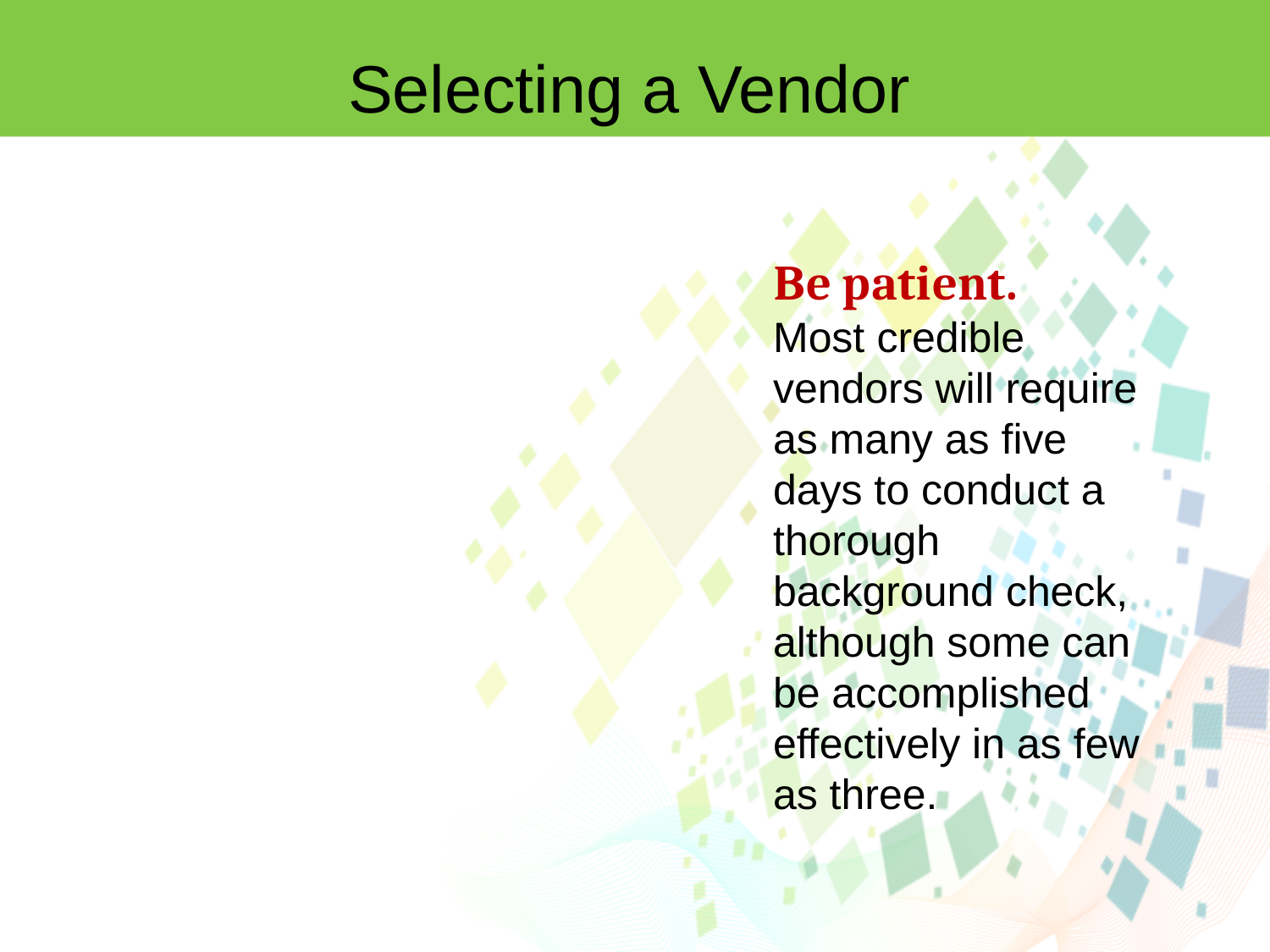

Selecting a Vendor
Be patient.
Most credible vendors will require as many as five days to conduct a
thorough background check, although some can be accomplished effectively in as few as three.